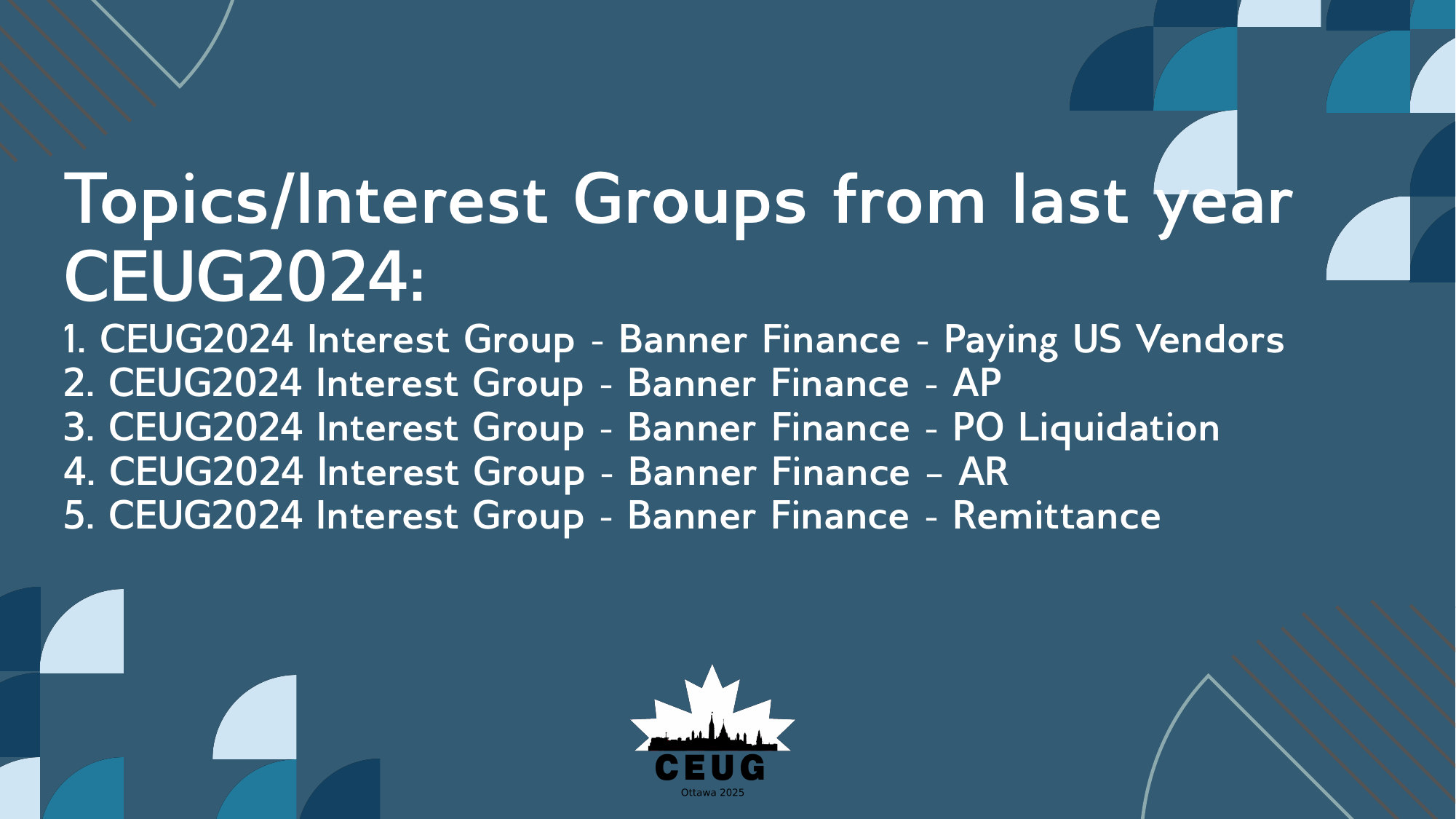

# Topics/Interest Groups from last year CEUG2024: 1. CEUG2024 Interest Group - Banner Finance - Paying US Vendors 2. CEUG2024 Interest Group - Banner Finance - AP 3. CEUG2024 Interest Group - Banner Finance - PO Liquidation 4. CEUG2024 Interest Group - Banner Finance – AR 5. CEUG2024 Interest Group - Banner Finance - Remittance